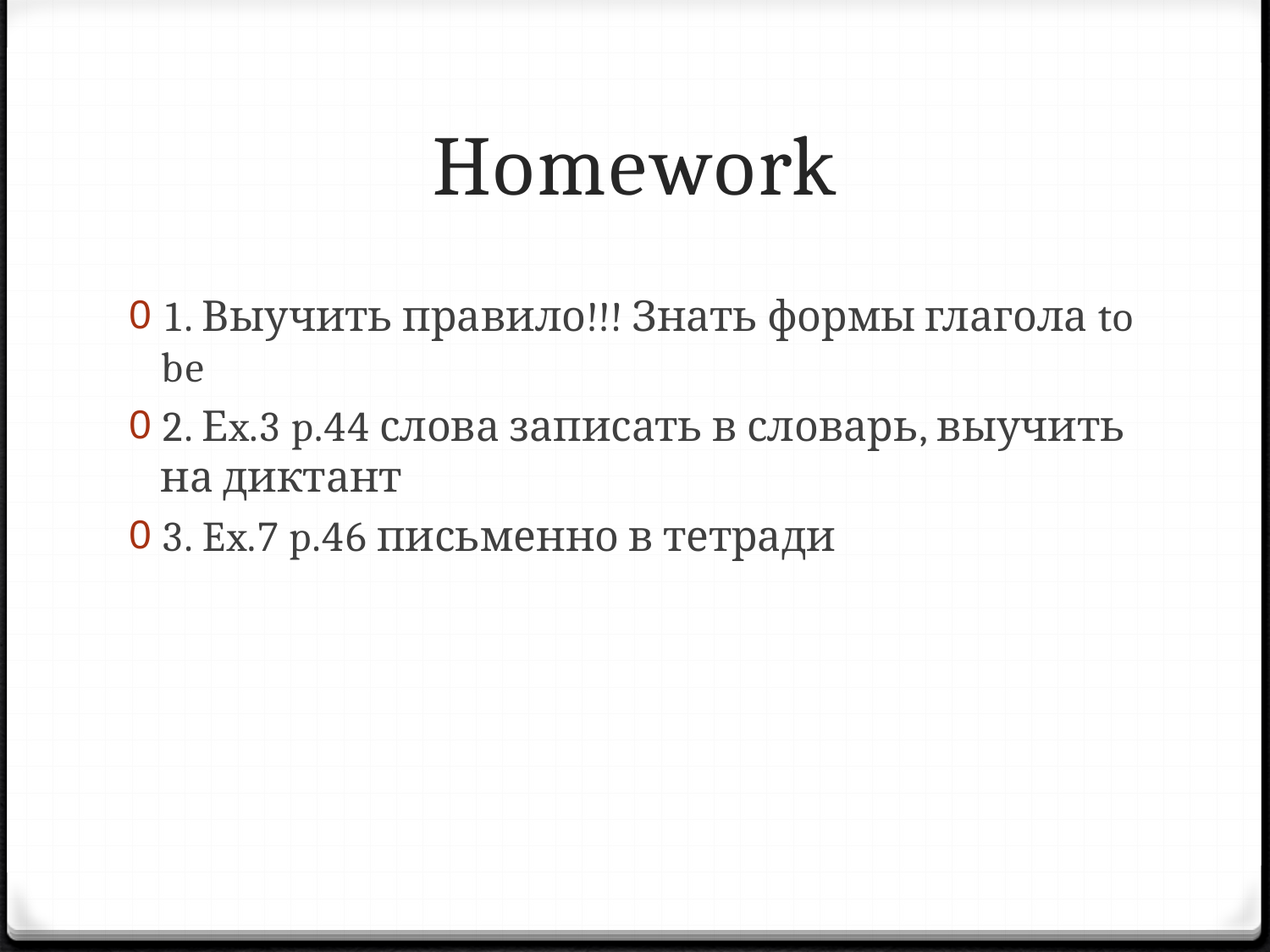

# Homework
1. Выучить правило!!! Знать формы глагола to be
2. Еx.3 p.44 слова записать в словарь, выучить на диктант
3. Ex.7 p.46 письменно в тетради